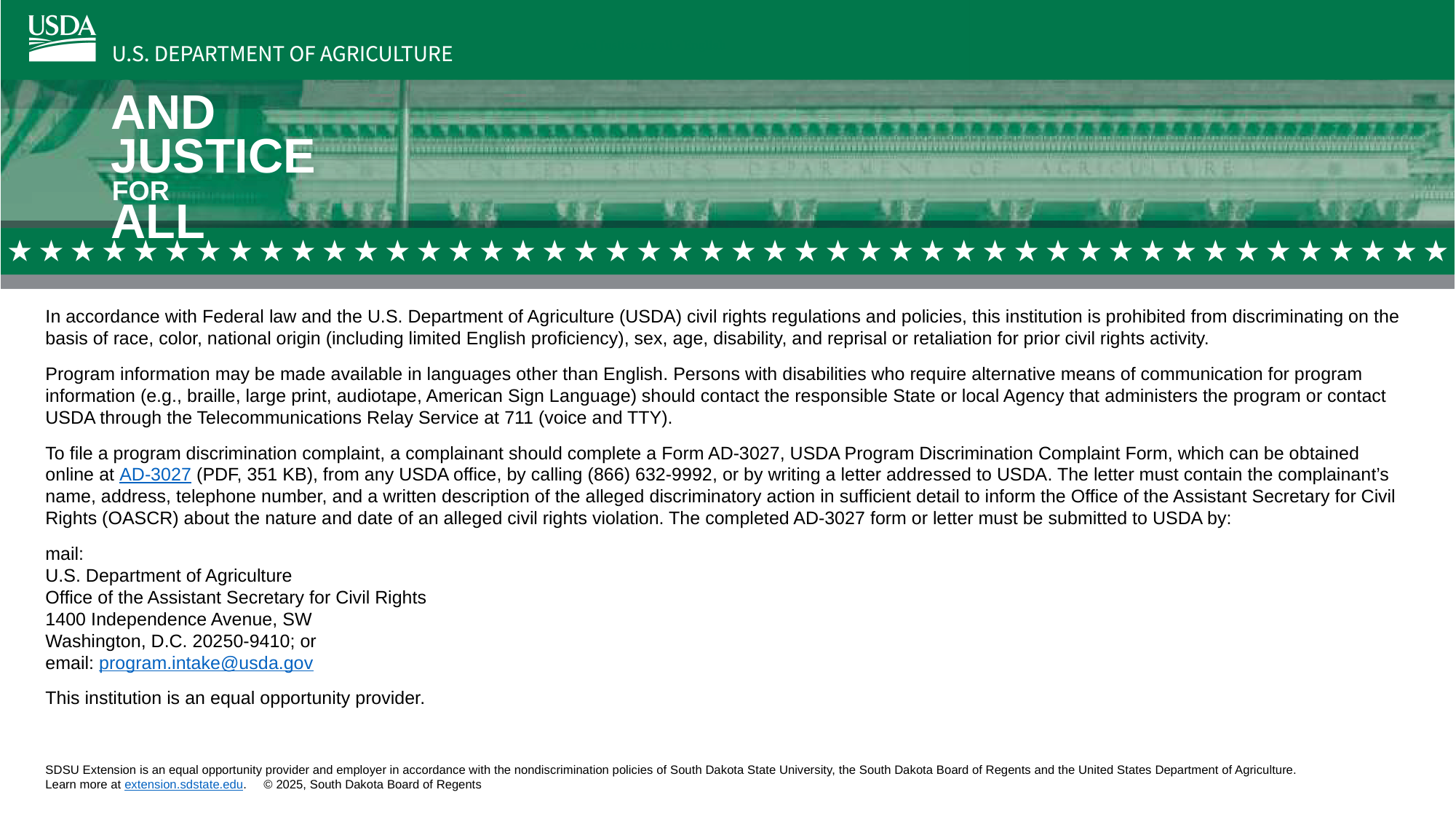

# And Justice for all - English